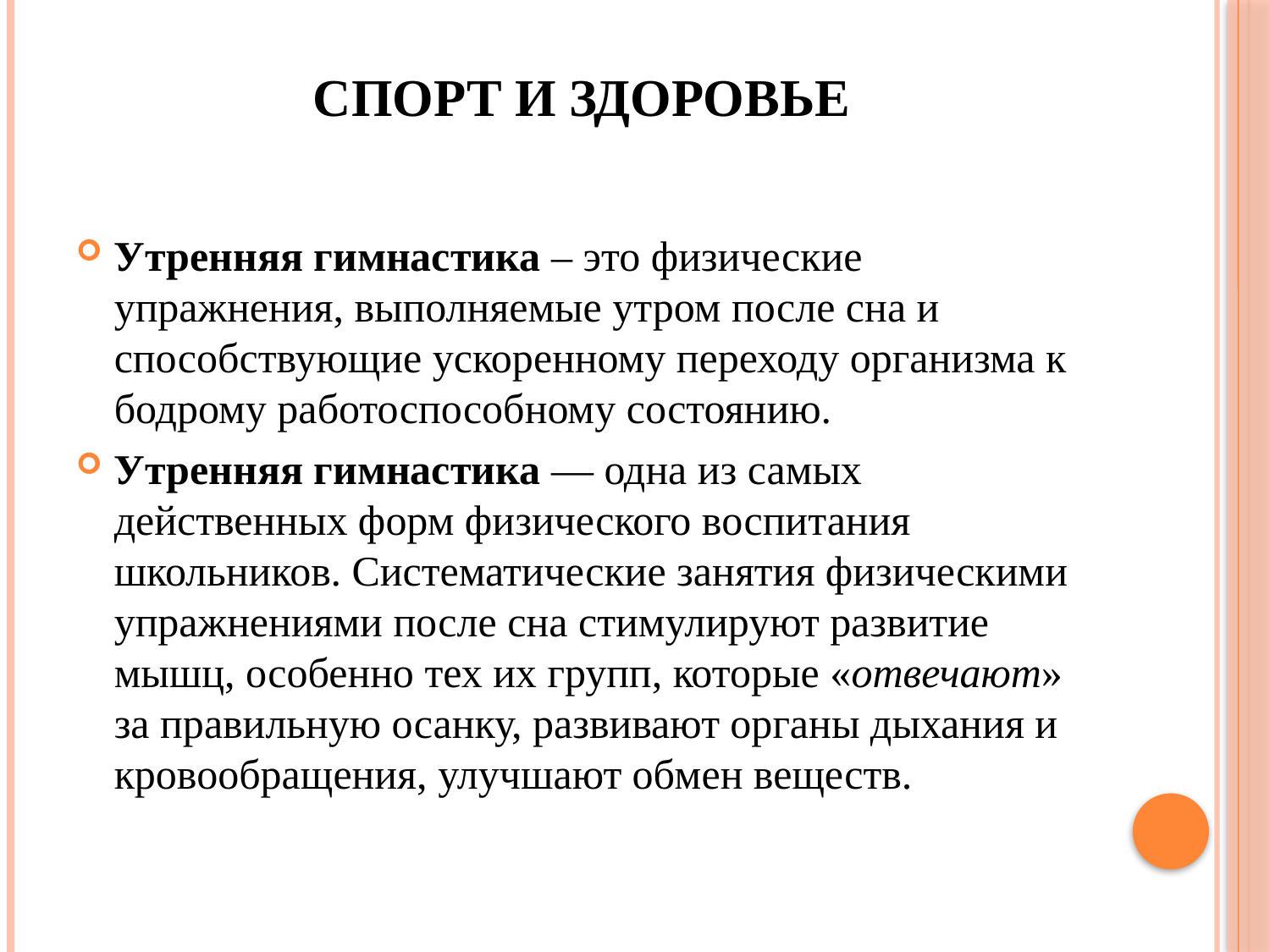

# Спорт и здоровье
Утренняя гимнастика – это физические упражнения, выполняемые утром после сна и способствующие ускоренному переходу организма к бодрому работоспособному состоянию.
Утренняя гимнастика — одна из самых действенных форм физического воспитания школьников. Систематические занятия физическими упражнениями после сна стимулируют развитие мышц, особенно тех их групп, которые «отвечают» за правильную осанку, развивают органы дыхания и кровообращения, улучшают обмен веществ.